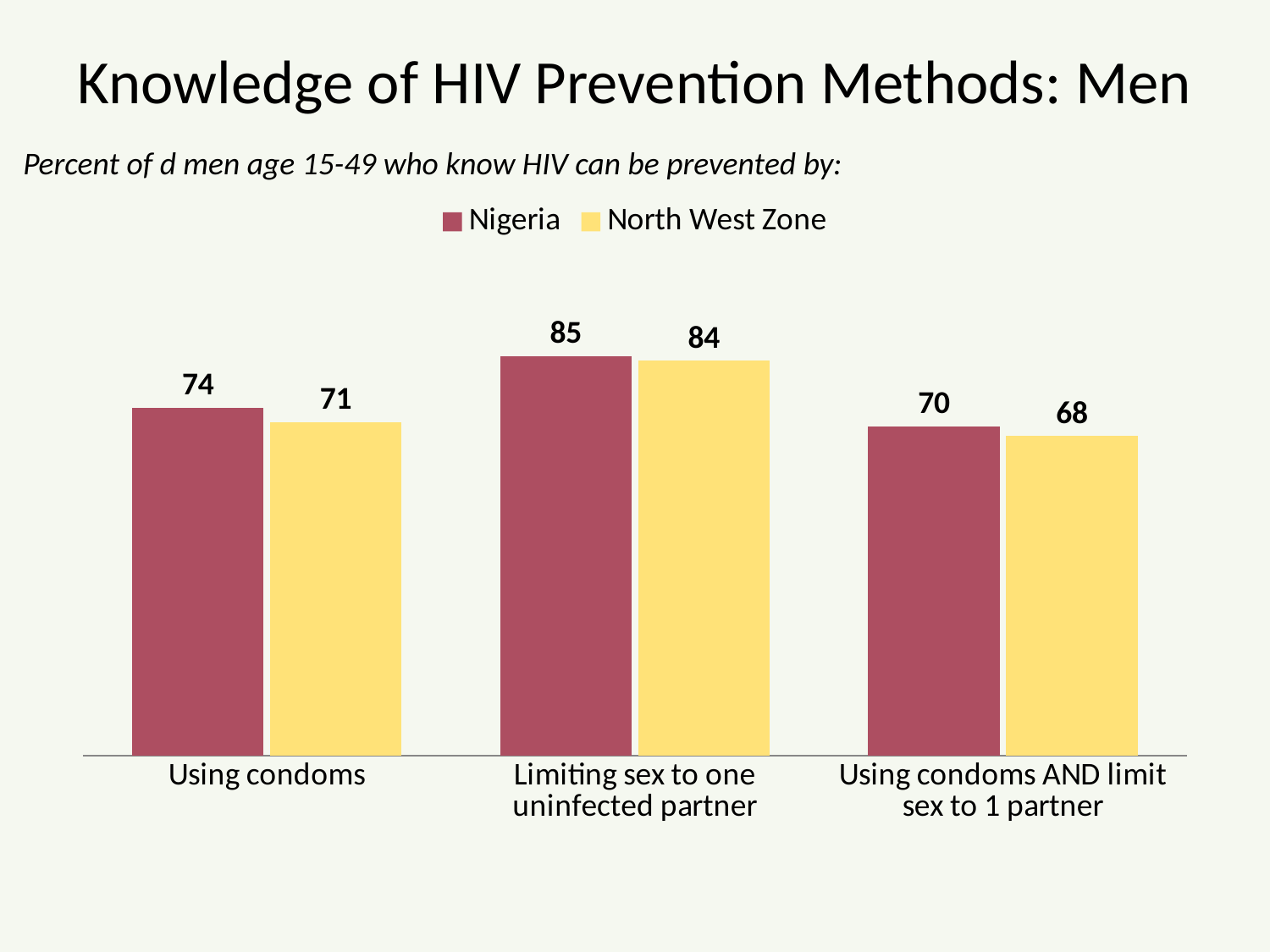

# Knowledge of HIV Prevention Methods: Men
Percent of d men age 15-49 who know HIV can be prevented by:

### Chart

| Category | Nigeria | North West Zone |
|---|---|---|
| Using condoms | 74.0 | 71.0 |
| Limiting sex to one uninfected partner | 85.0 | 84.0 |
| Using condoms AND limit sex to 1 partner | 70.0 | 68.0 |